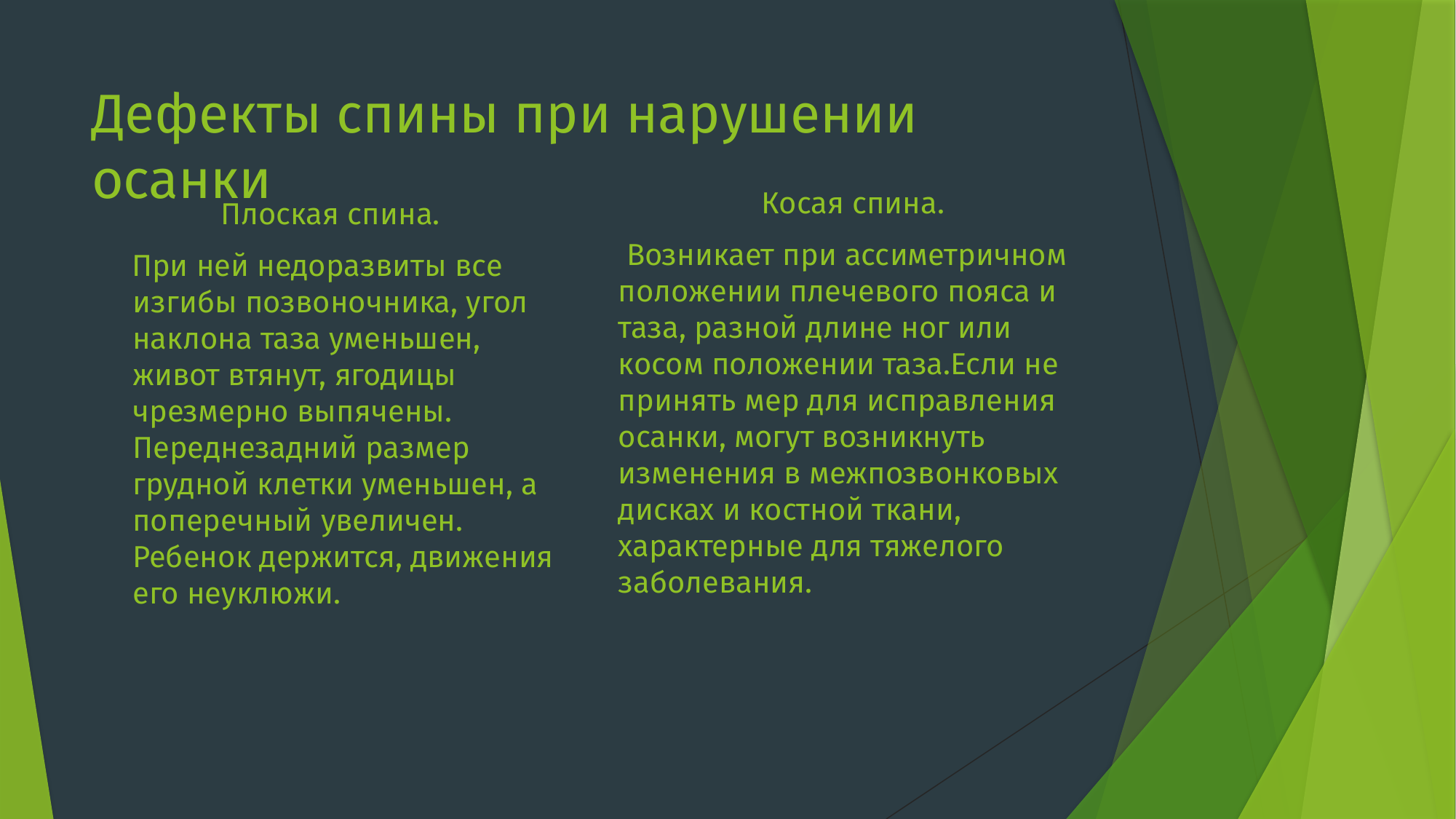

# Дефекты спины при нарушении осанки
Косая спина.
 Возникает при ассиметричном положении плечевого пояса и таза, разной длине ног или косом положении таза.Если не принять мер для исправления осанки, могут возникнуть изменения в межпозвонковых дисках и костной ткани, характерные для тяжелого заболевания.

Плоская спина.
     При ней недоразвиты все изгибы позвоночника, угол наклона таза уменьшен, живот втянут, ягодицы чрезмерно выпячены. Переднезадний размер грудной клетки уменьшен, а поперечный увеличен. Ребенок держится, движения его неуклюжи.